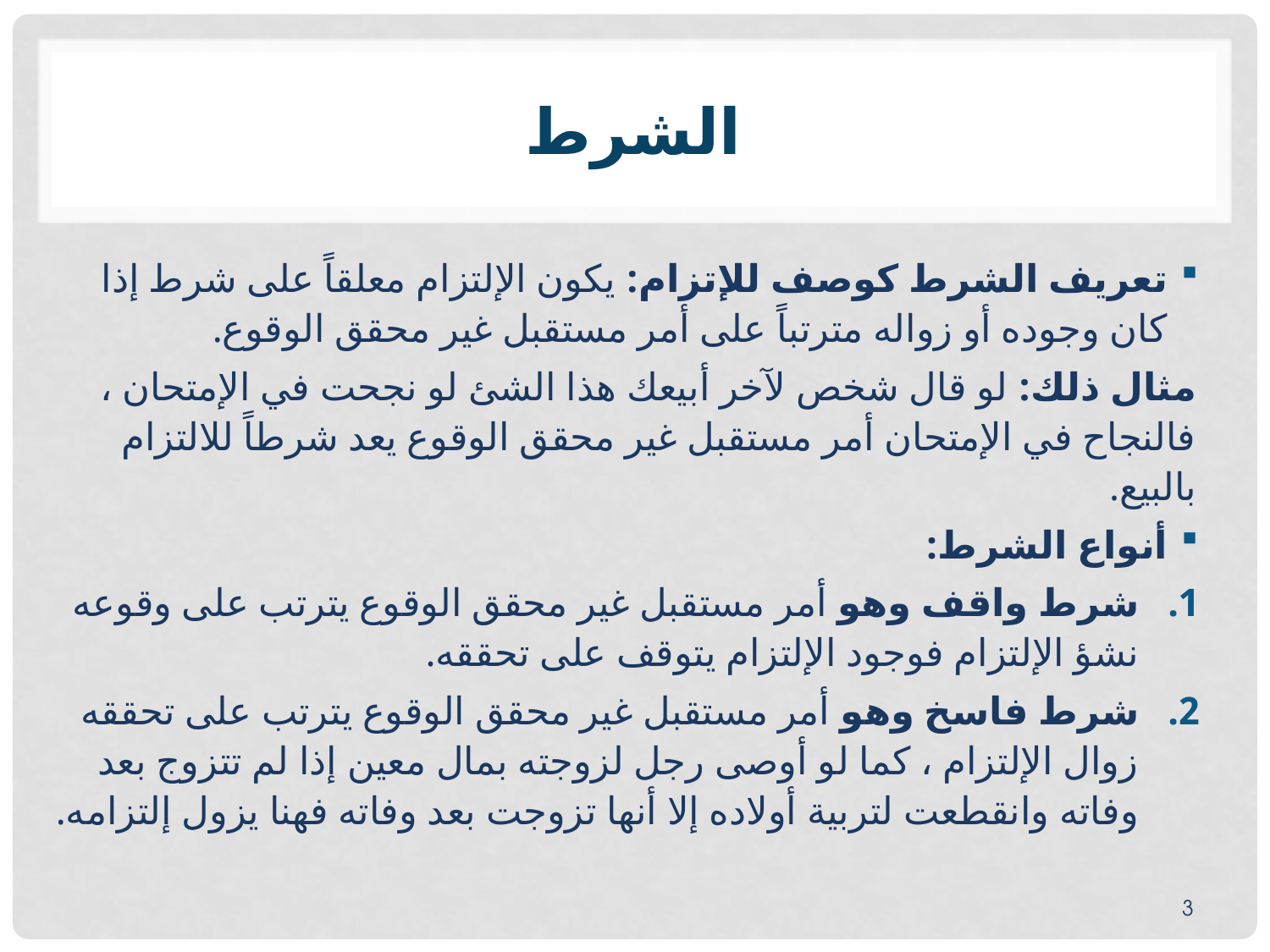

# الشرط
تعريف الشرط كوصف للإتزام: يكون الإلتزام معلقاً على شرط إذا كان وجوده أو زواله مترتباً على أمر مستقبل غير محقق الوقوع.
مثال ذلك: لو قال شخص لآخر أبيعك هذا الشئ لو نجحت في الإمتحان ، فالنجاح في الإمتحان أمر مستقبل غير محقق الوقوع يعد شرطاً للالتزام بالبيع.
أنواع الشرط:
شرط واقف وهو أمر مستقبل غير محقق الوقوع يترتب على وقوعه نشؤ الإلتزام فوجود الإلتزام يتوقف على تحققه.
شرط فاسخ وهو أمر مستقبل غير محقق الوقوع يترتب على تحققه زوال الإلتزام ، كما لو أوصى رجل لزوجته بمال معين إذا لم تتزوج بعد وفاته وانقطعت لتربية أولاده إلا أنها تزوجت بعد وفاته فهنا يزول إلتزامه.
3